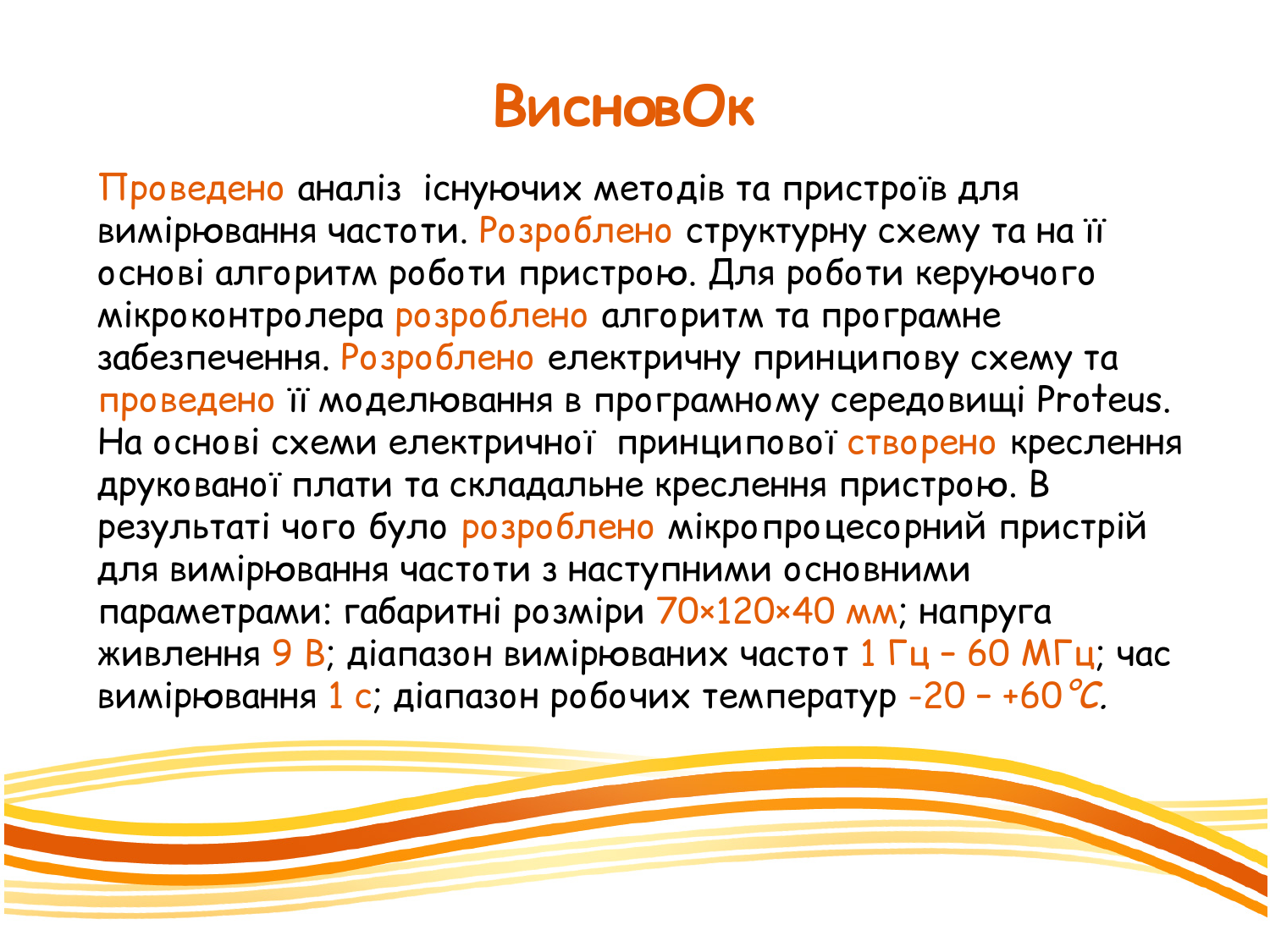

ВисновОк
Проведено аналіз  існуючих методів та пристроїв для вимірювання частоти. Розроблено структурну схему та на її основі алгоритм роботи пристрою. Для роботи керуючого мікроконтролера розроблено алгоритм та програмне забезпечення. Розроблено електричну принципову схему та проведено її моделювання в програмному середовищі Proteus. На основі схеми електричної  принципової створено креслення друкованої плати та складальне креслення пристрою. В результаті чого було розроблено мікропроцесорний пристрій для вимірювання частоти з наступними основними параметрами: габаритні розміри 70×120×40 мм; напруга живлення 9 В; діапазон вимірюваних частот 1 Гц – 60 МГц; час вимірювання 1 с; діапазон робочих температур -20 – +60°С.